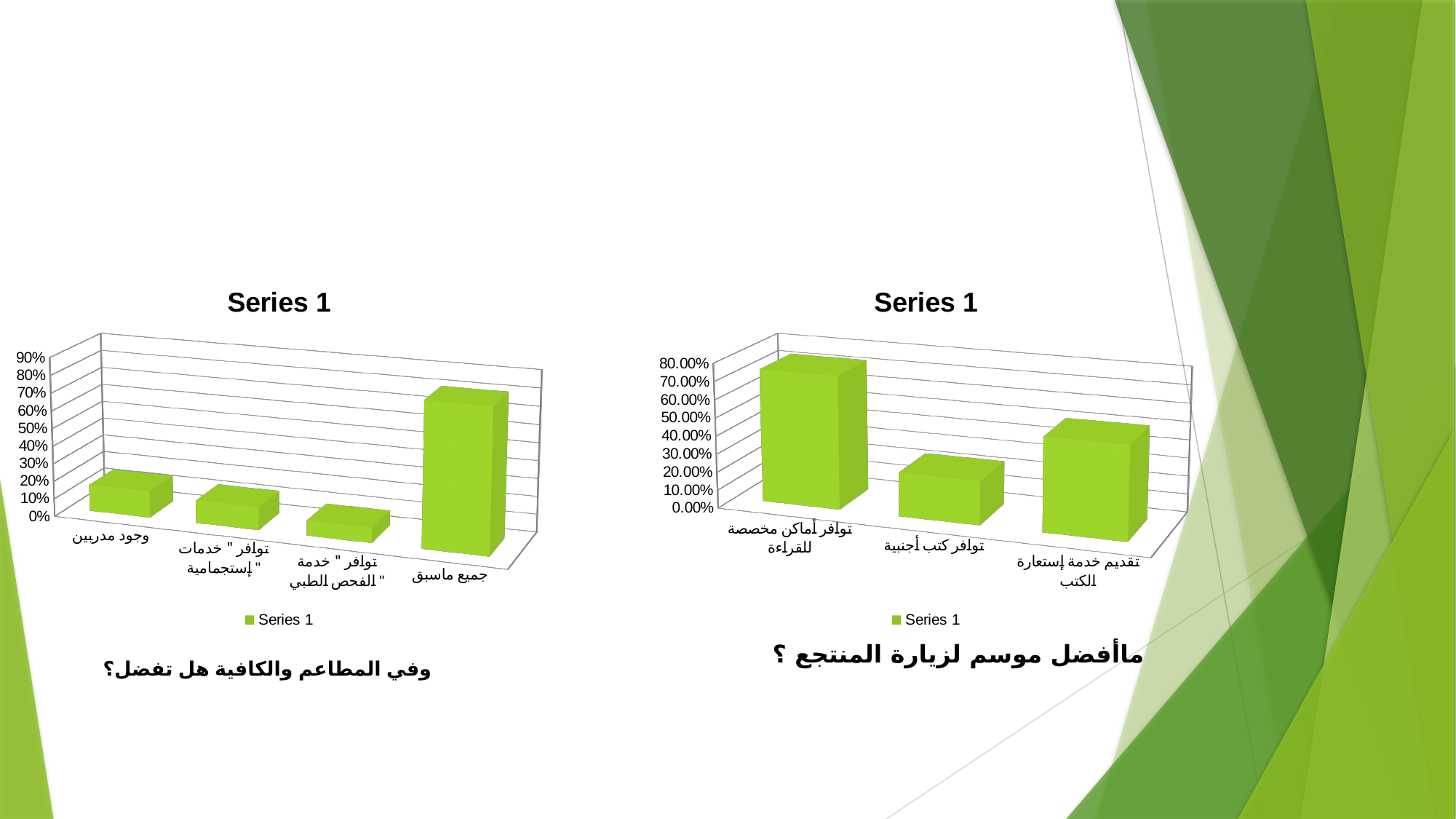

#

[unsupported chart]

[unsupported chart]

ماأفضل موسم لزيارة المنتجع ؟
وفي المطاعم والكافية هل تفضل؟